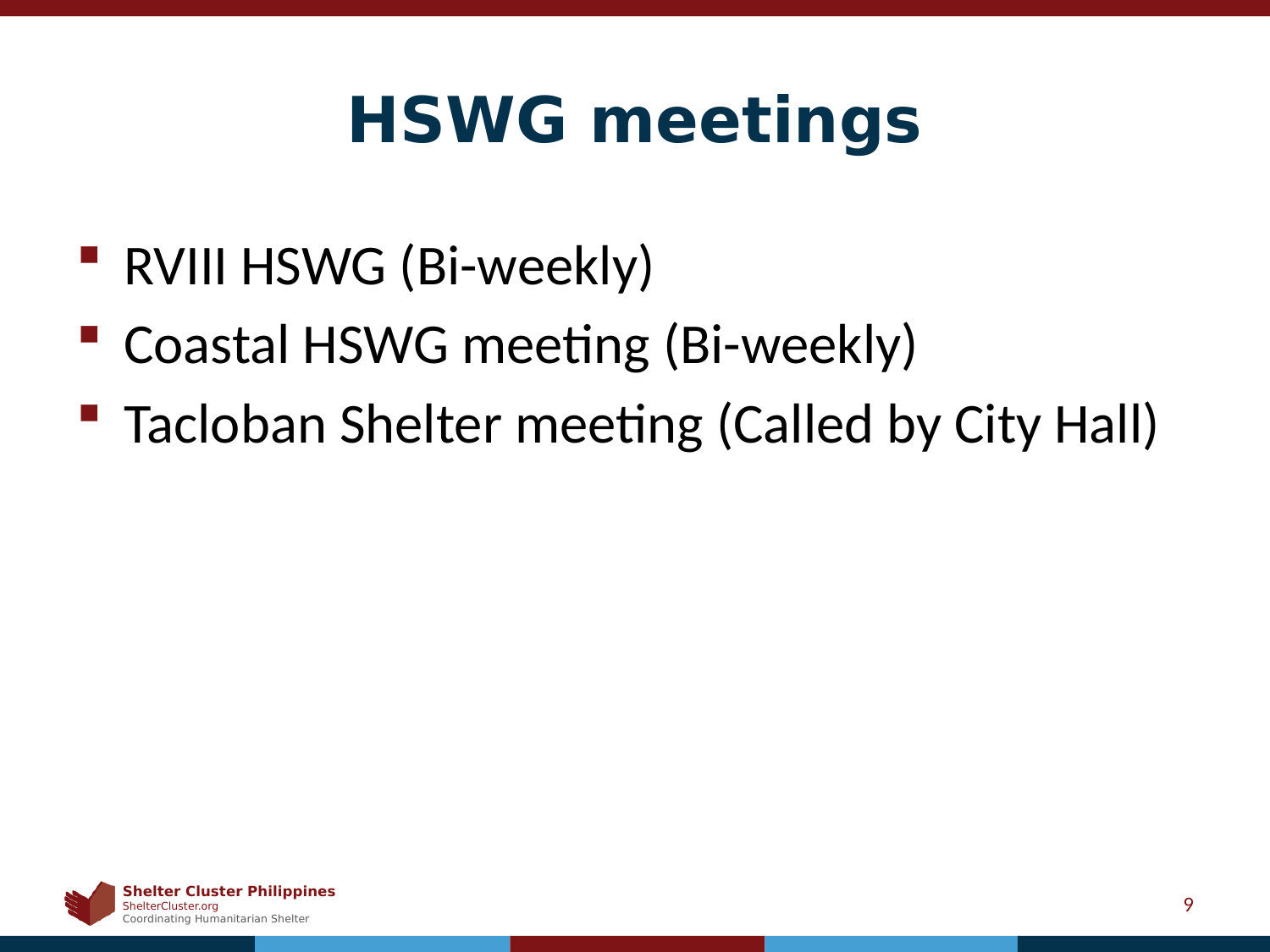

# HSWG meetings
RVIII HSWG (Bi-weekly)
Coastal HSWG meeting (Bi-weekly)
Tacloban Shelter meeting (Called by City Hall)
9